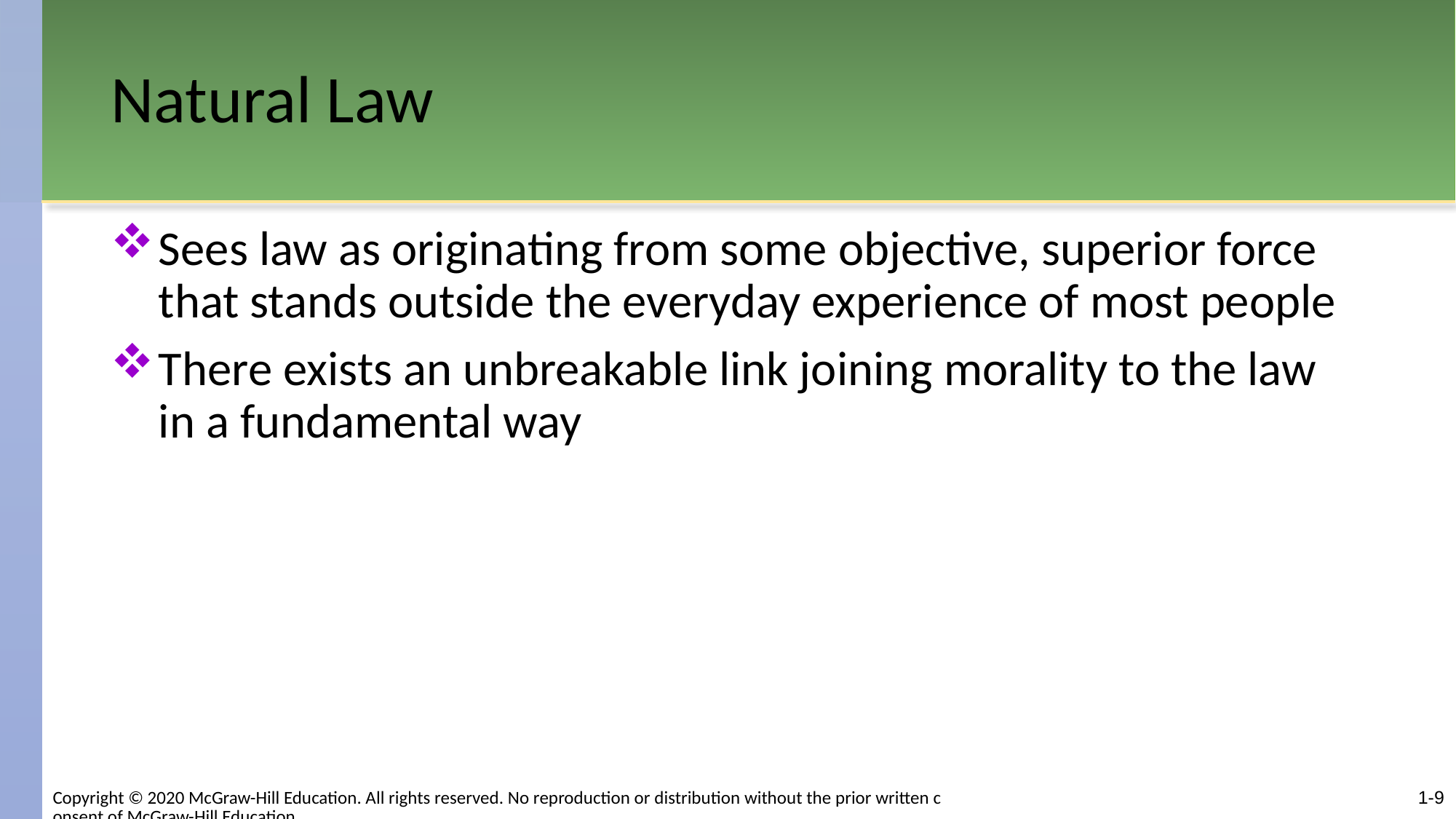

# Natural Law
Sees law as originating from some objective, superior force that stands outside the everyday experience of most people
There exists an unbreakable link joining morality to the law in a fundamental way
1-9
Copyright © 2020 McGraw-Hill Education. All rights reserved. No reproduction or distribution without the prior written consent of McGraw-Hill Education.